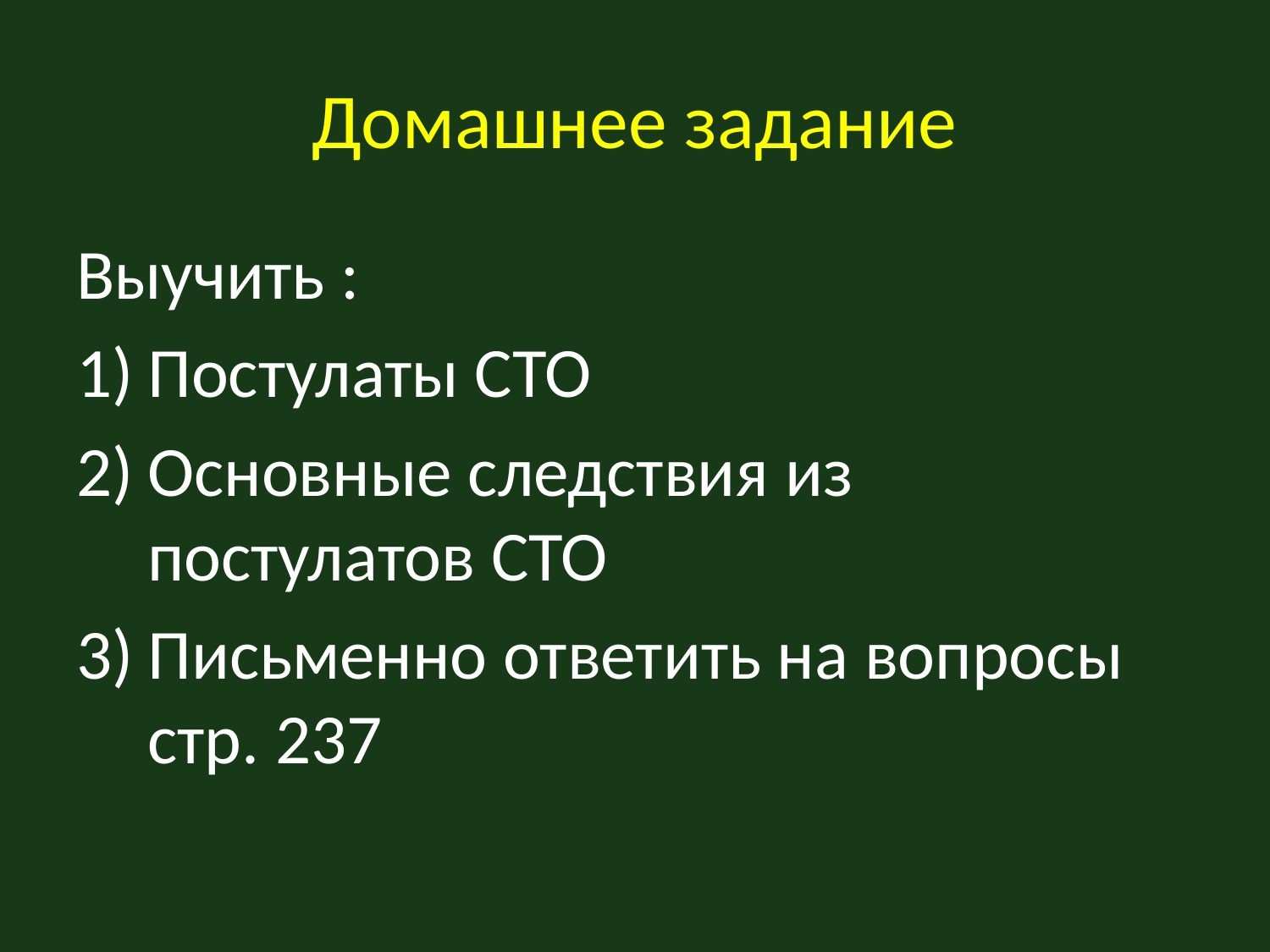

# Домашнее задание
Выучить :
Постулаты СТО
Основные следствия из постулатов СТО
Письменно ответить на вопросы стр. 237